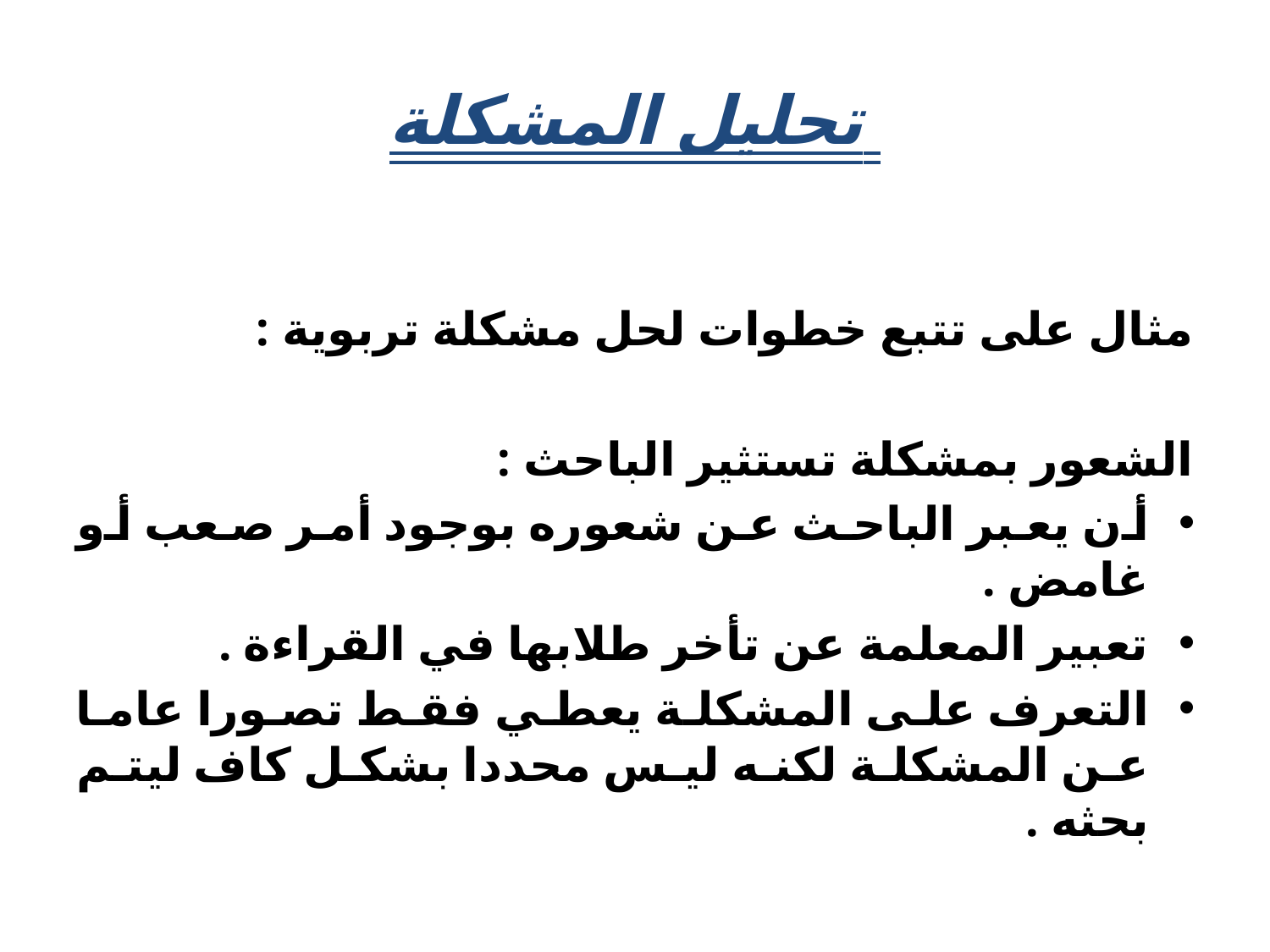

# تحليل المشكلة

مثال على تتبع خطوات لحل مشكلة تربوية :

الشعور بمشكلة تستثير الباحث :
أن يعبر الباحث عن شعوره بوجود أمر صعب أو غامض .
تعبير المعلمة عن تأخر طلابها في القراءة .
التعرف على المشكلة يعطي فقط تصورا عاما عن المشكلة لكنه ليس محددا بشكل كاف ليتم بحثه .